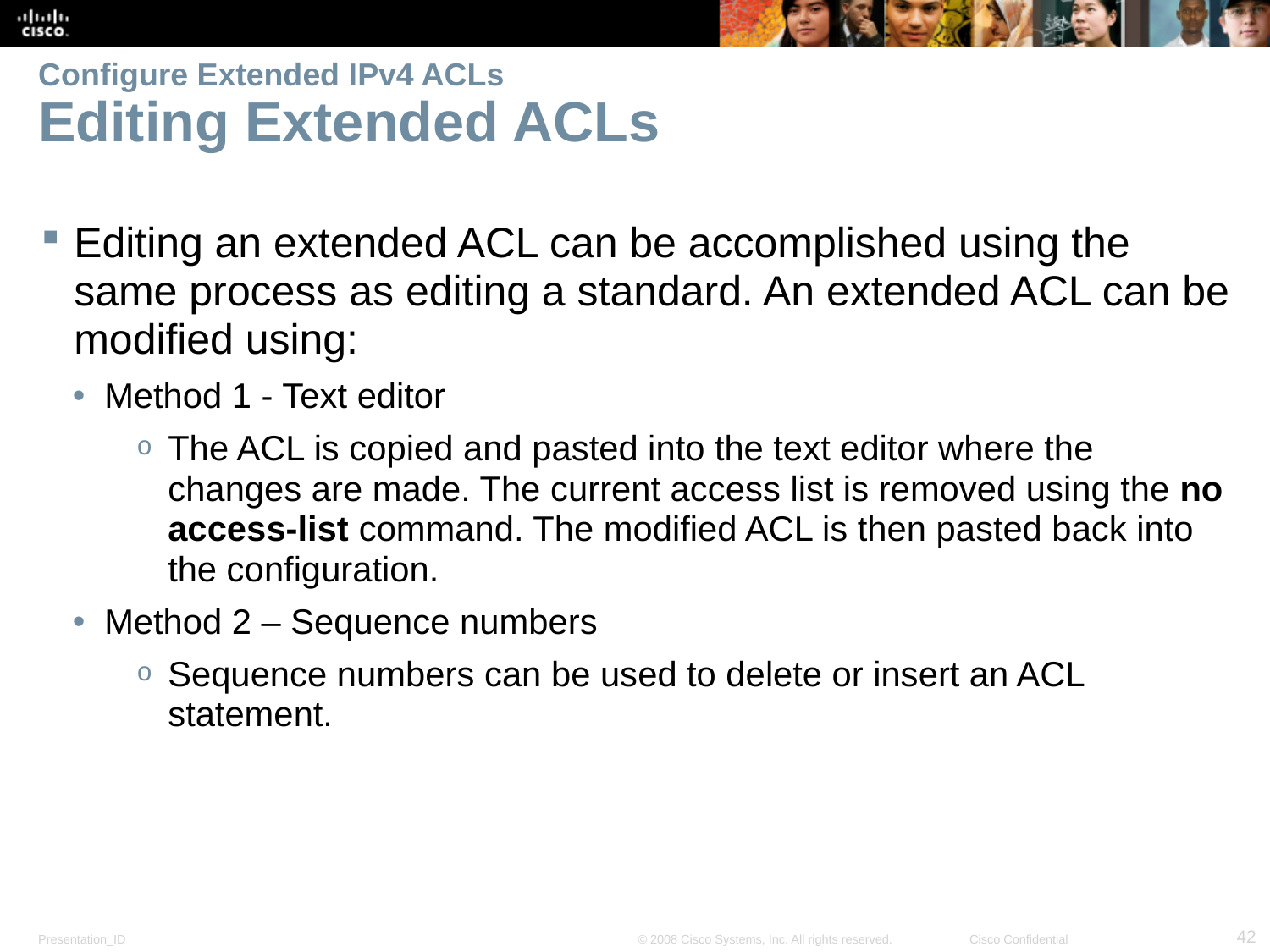

# Configure Extended IPv4 ACLs Editing Extended ACLs
Editing an extended ACL can be accomplished using the same process as editing a standard. An extended ACL can be modified using:
Method 1 - Text editor
The ACL is copied and pasted into the text editor where the changes are made. The current access list is removed using the no access-list command. The modified ACL is then pasted back into the configuration.
Method 2 – Sequence numbers
Sequence numbers can be used to delete or insert an ACL statement.